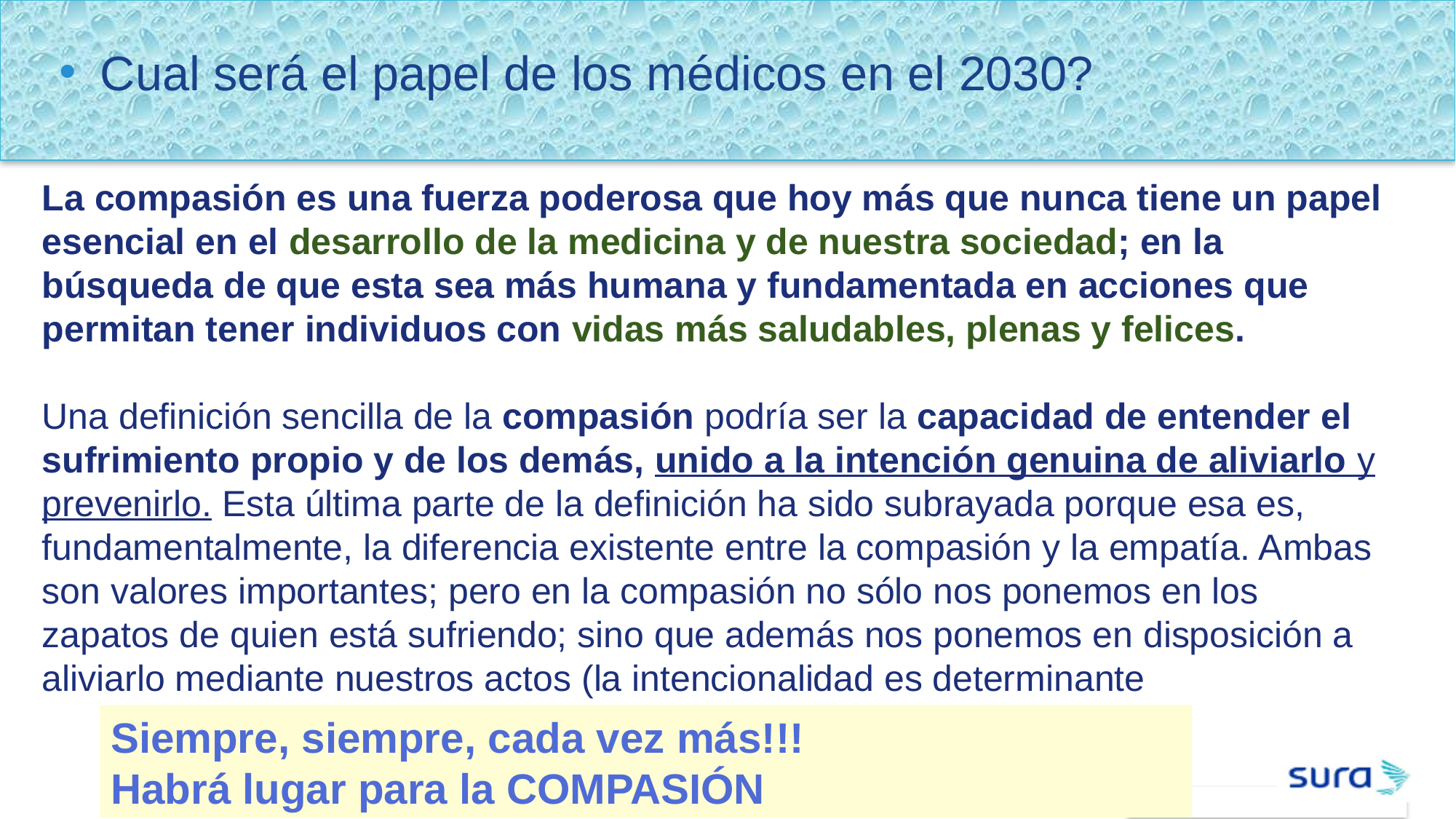

Cual será el papel de los médicos en el 2030?
La compasión es una fuerza poderosa que hoy más que nunca tiene un papel esencial en el desarrollo de la medicina y de nuestra sociedad; en la búsqueda de que esta sea más humana y fundamentada en acciones que permitan tener individuos con vidas más saludables, plenas y felices.

Una definición sencilla de la compasión podría ser la capacidad de entender el sufrimiento propio y de los demás, unido a la intención genuina de aliviarlo y prevenirlo. Esta última parte de la definición ha sido subrayada porque esa es, fundamentalmente, la diferencia existente entre la compasión y la empatía. Ambas son valores importantes; pero en la compasión no sólo nos ponemos en los zapatos de quien está sufriendo; sino que además nos ponemos en disposición a aliviarlo mediante nuestros actos (la intencionalidad es determinante
Siempre, siempre, cada vez más!!!
Habrá lugar para la COMPASIÓN